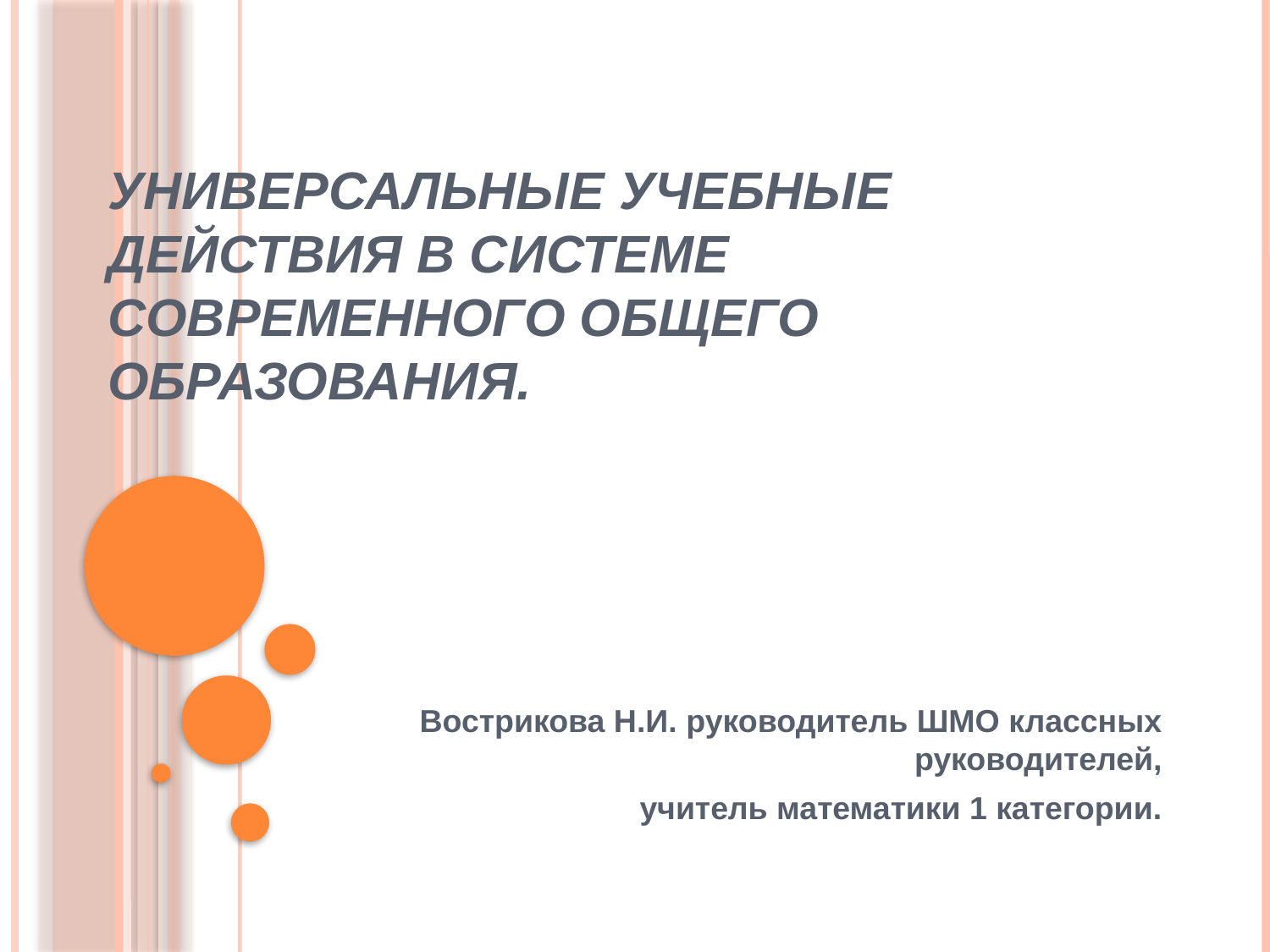

# Универсальные учебные действия в системе современного общего образования.
 Вострикова Н.И. руководитель ШМО классных руководителей,
учитель математики 1 категории.